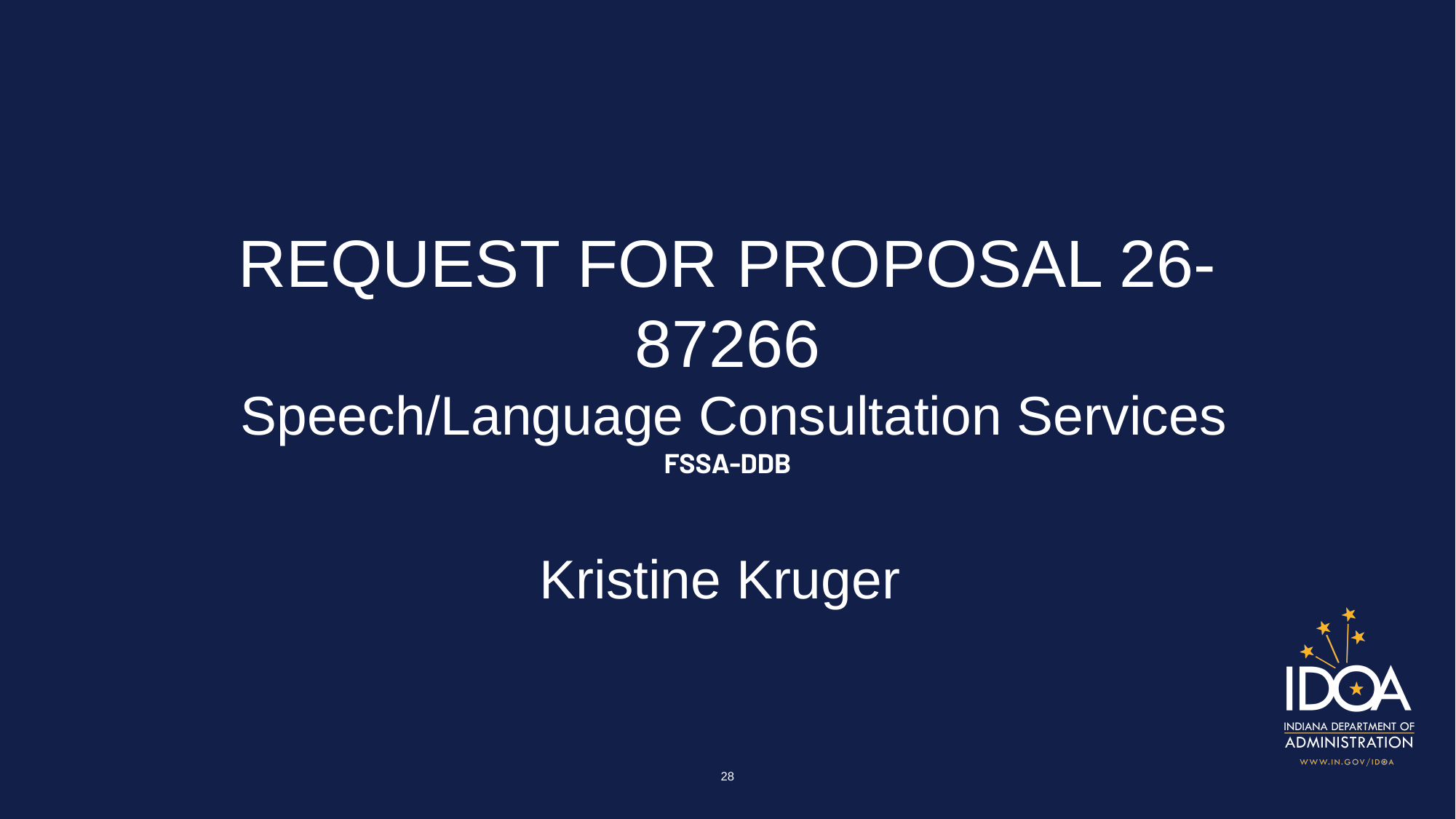

REQUEST FOR PROPOSAL 26-​​​87266
 Speech/Language Consultation Services
FSSA-DDB

Kristine Kruger
28